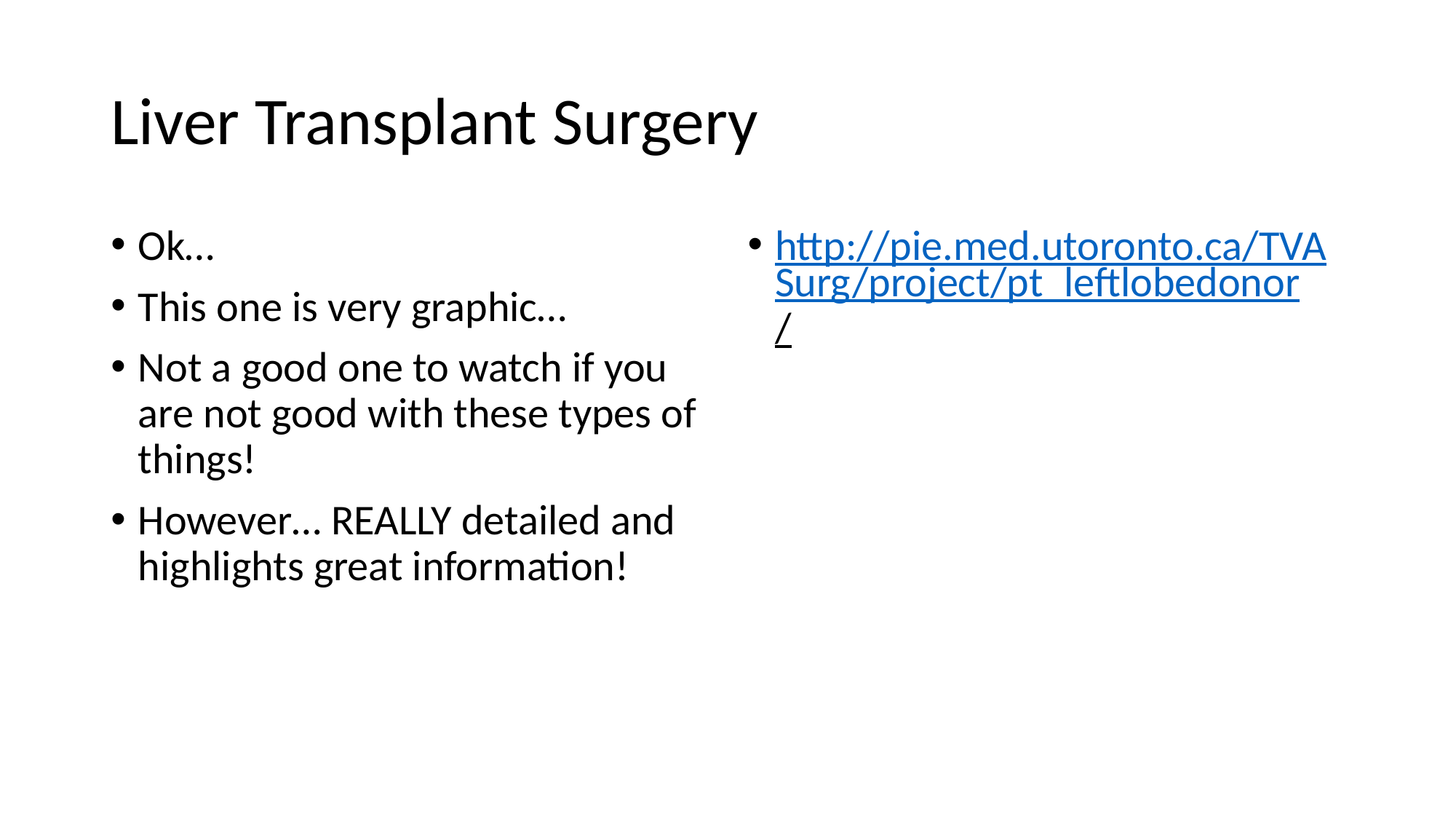

# Liver Transplant Surgery
Ok…
This one is very graphic…
Not a good one to watch if you are not good with these types of things!
However… REALLY detailed and highlights great information!
http://pie.med.utoronto.ca/TVASurg/project/pt_leftlobedonor/